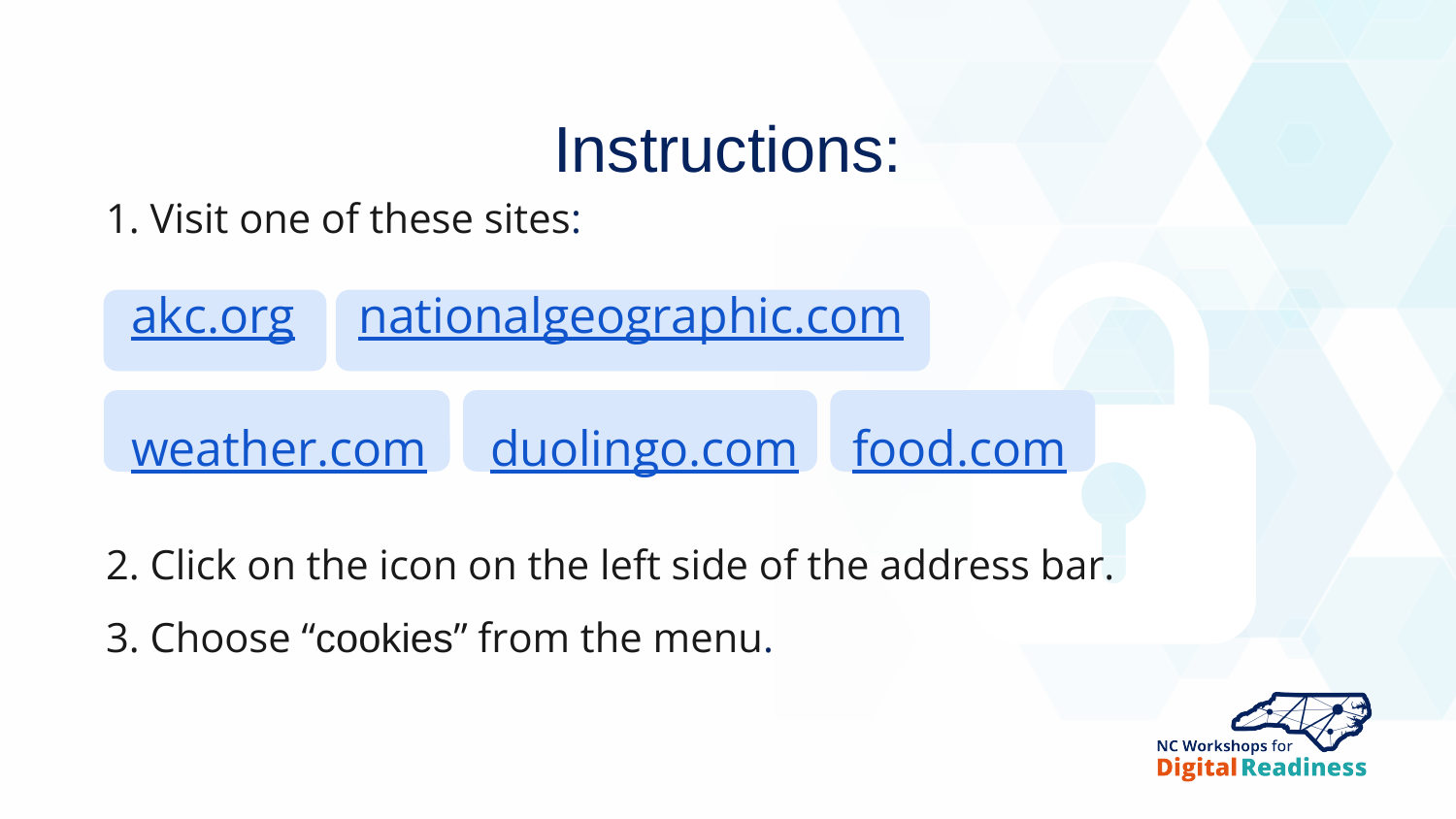

Instructions:
1. Visit one of these sites:
akc.org     nationalgeographic.com
weather.com     duolingo.com    food.com

2. Click on the icon on the left side of the address bar.
3. Choose “cookies” from the menu.